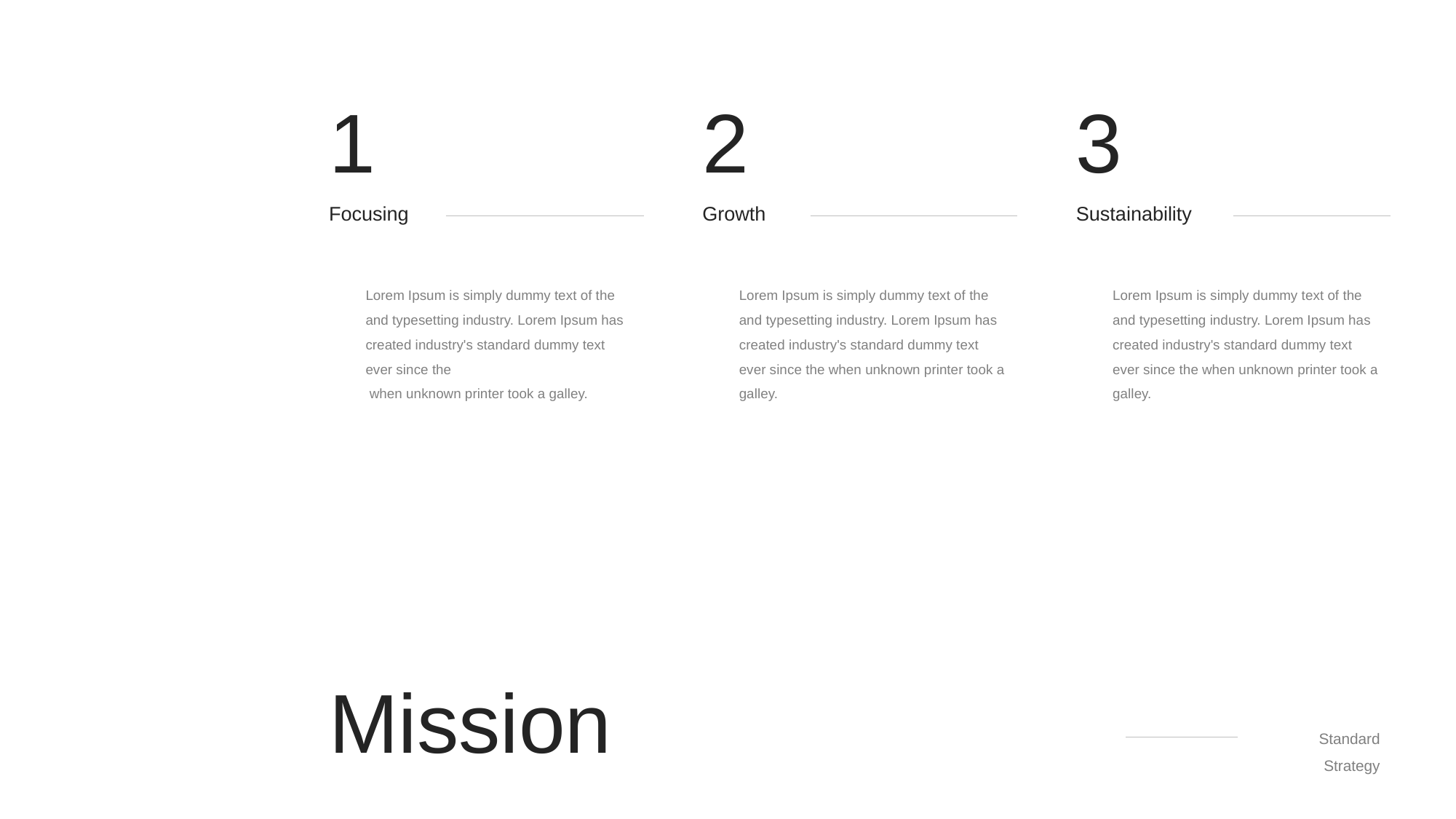

1
2
3
Focusing
Growth
Sustainability
Lorem Ipsum is simply dummy text of the and typesetting industry. Lorem Ipsum has created industry's standard dummy text ever since the
 when unknown printer took a galley.
Lorem Ipsum is simply dummy text of the and typesetting industry. Lorem Ipsum has created industry's standard dummy text ever since the when unknown printer took a galley.
Lorem Ipsum is simply dummy text of the and typesetting industry. Lorem Ipsum has created industry's standard dummy text ever since the when unknown printer took a galley.
Mission
Standard Strategy